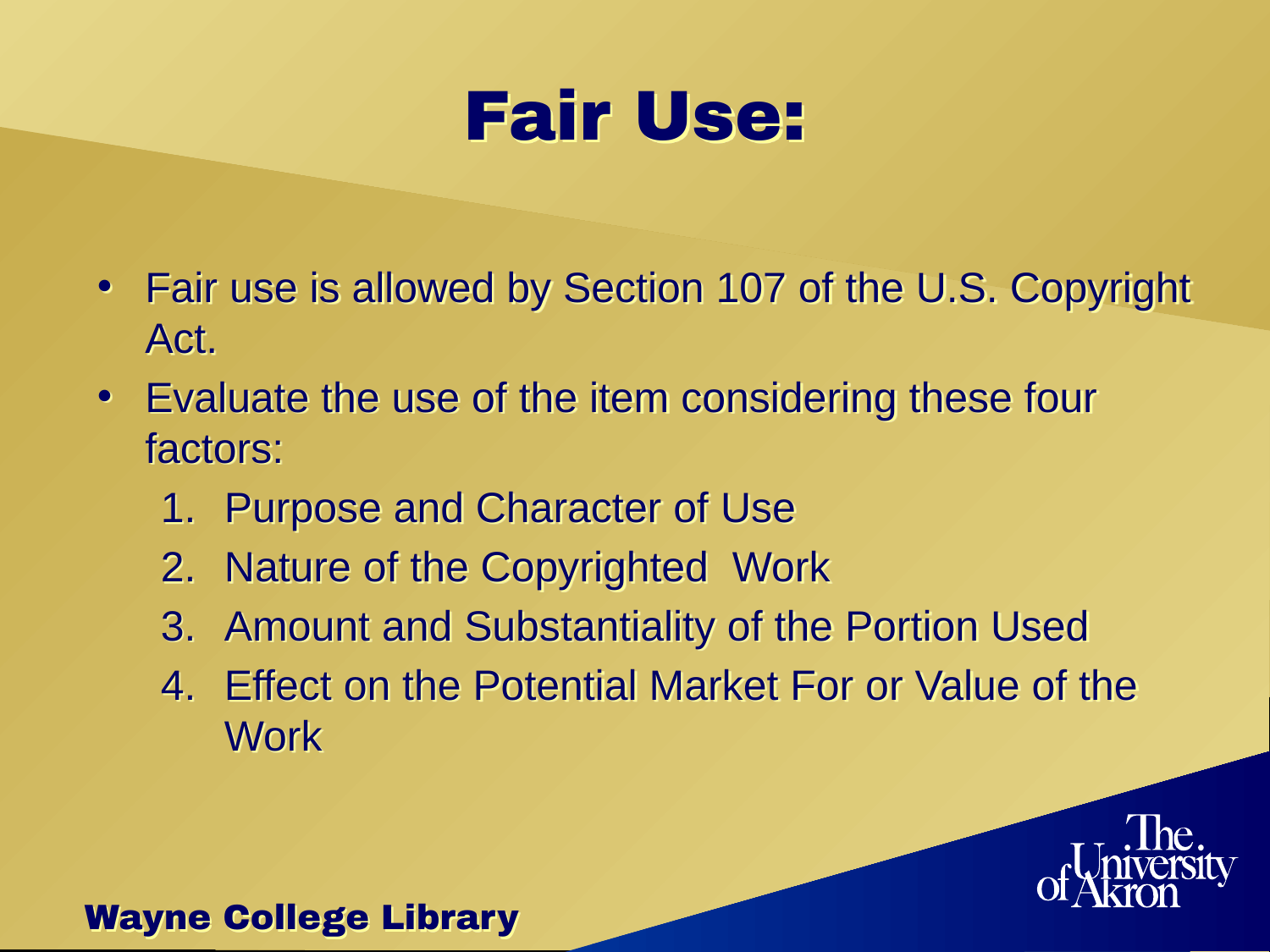

# Fair Use:
Fair use is allowed by Section 107 of the U.S. Copyright Act.
Evaluate the use of the item considering these four factors:
Purpose and Character of Use
Nature of the Copyrighted  Work
Amount and Substantiality of the Portion Used
Effect on the Potential Market For or Value of the Work
Wayne College Library